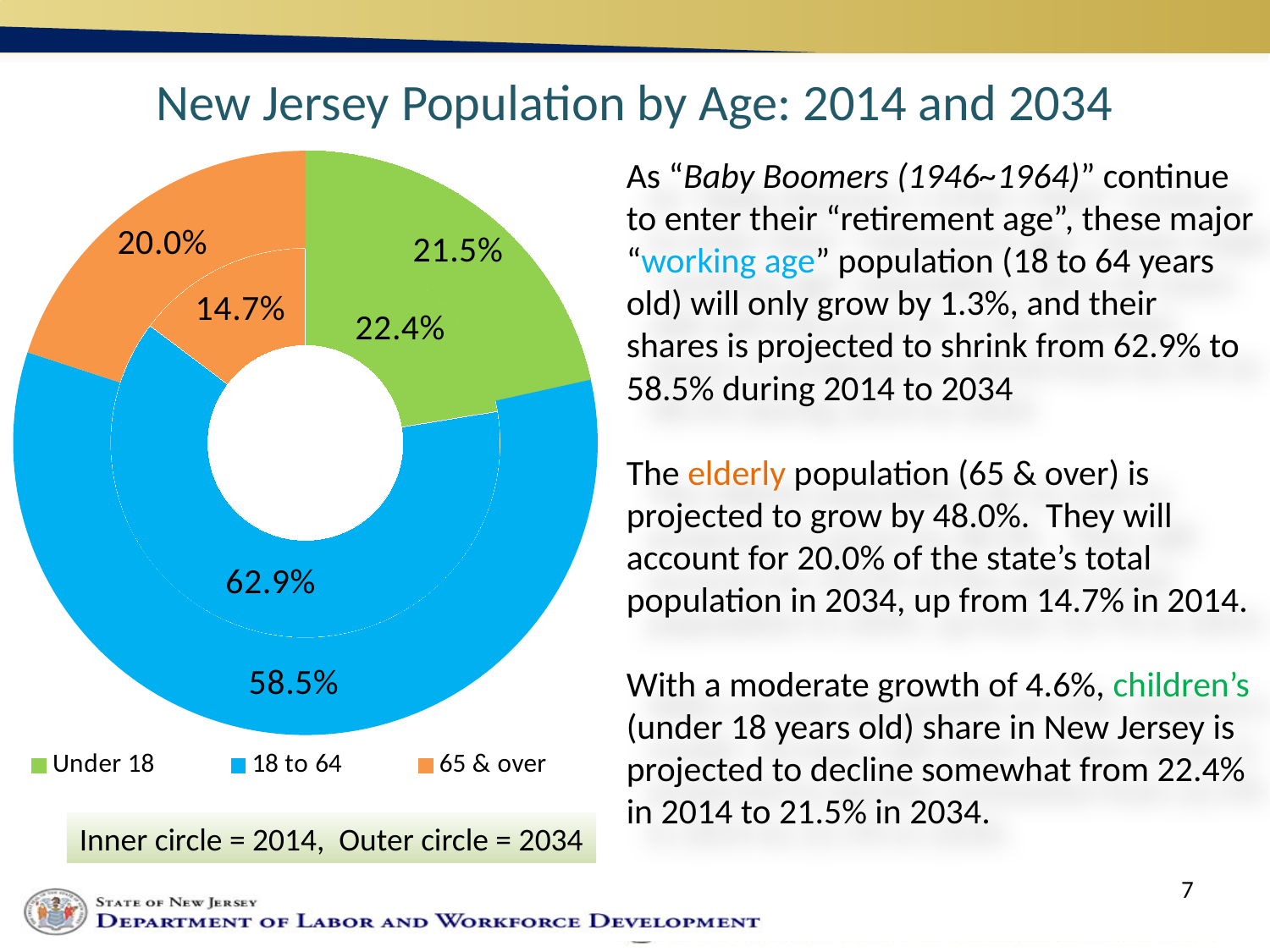

# New Jersey Population by Age: 2014 and 2034

### Chart

| Category | 2014 | 2034 |
|---|---|---|
| Under 18 | 0.2241 | 0.2153 |
| 18 to 64 | 0.6289 | 0.5849 |
| 65 & over | 0.147 | 0.1998 |
As “Baby Boomers (1946~1964)” continue to enter their “retirement age”, these major “working age” population (18 to 64 years old) will only grow by 1.3%, and their shares is projected to shrink from 62.9% to 58.5% during 2014 to 2034

The elderly population (65 & over) is projected to grow by 48.0%.  They will account for 20.0% of the state’s total population in 2034, up from 14.7% in 2014.

With a moderate growth of 4.6%, children’s (under 18 years old) share in New Jersey is projected to decline somewhat from 22.4% in 2014 to 21.5% in 2034.

Inner circle = 2014,  Outer circle = 2034
7